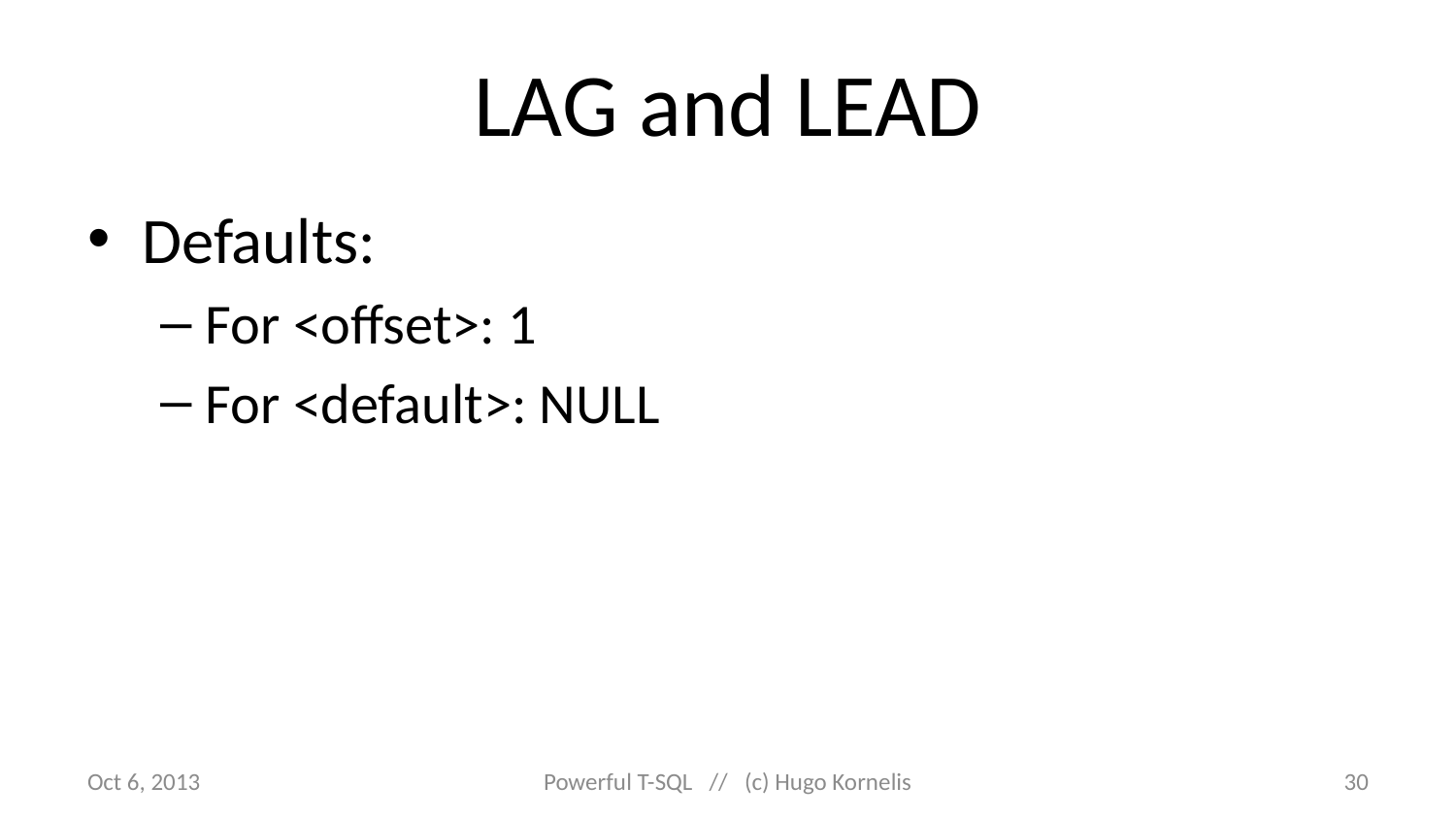

# LAG and LEAD
Defaults:
For <offset>: 1
For <default>: NULL
Oct 6, 2013
Powerful T-SQL   //   (c) Hugo Kornelis
30